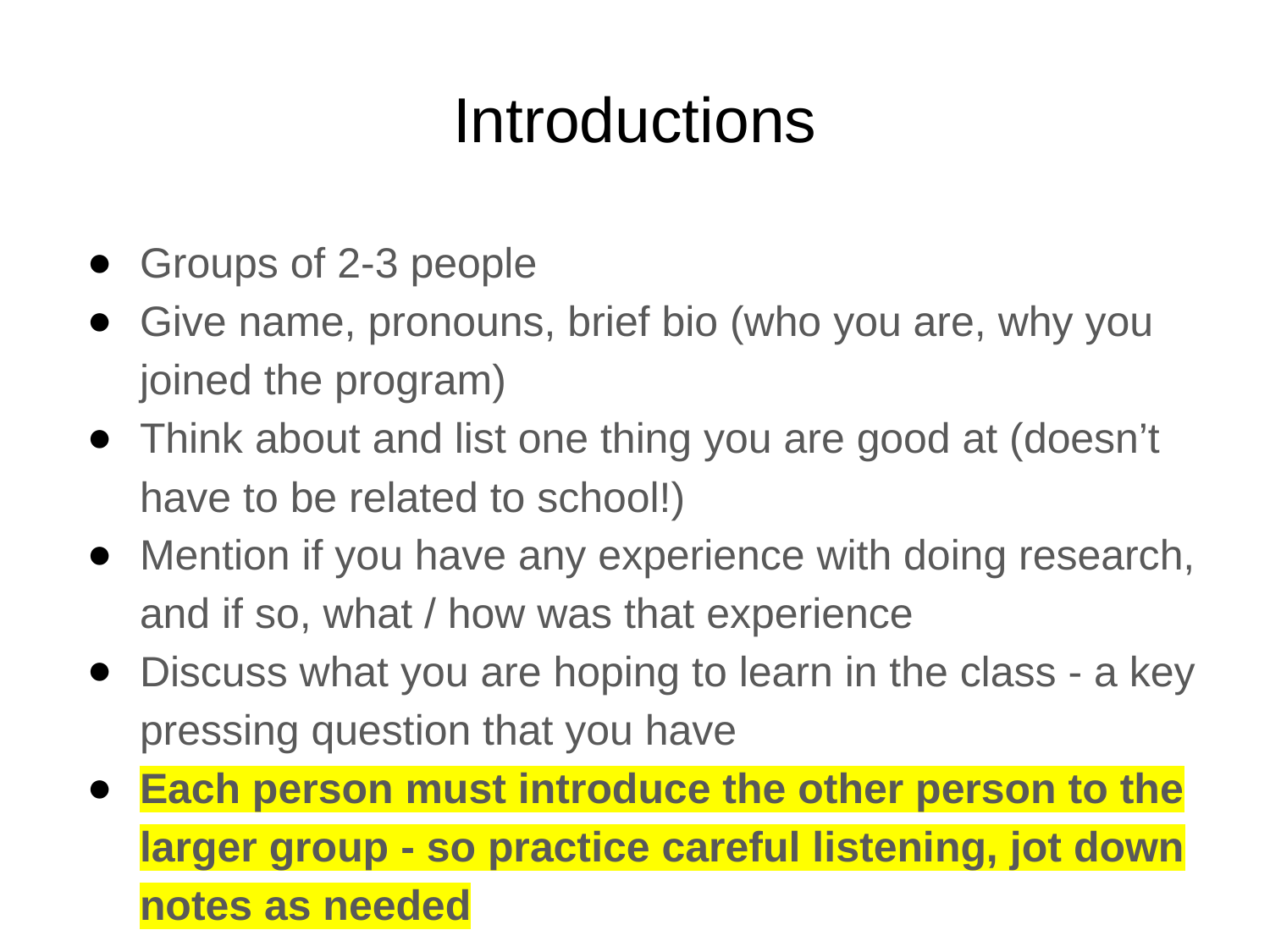

# Introductions
Groups of 2-3 people
Give name, pronouns, brief bio (who you are, why you joined the program)
Think about and list one thing you are good at (doesn’t have to be related to school!)
Mention if you have any experience with doing research, and if so, what / how was that experience
Discuss what you are hoping to learn in the class - a key pressing question that you have
Each person must introduce the other person to the larger group - so practice careful listening, jot down notes as needed